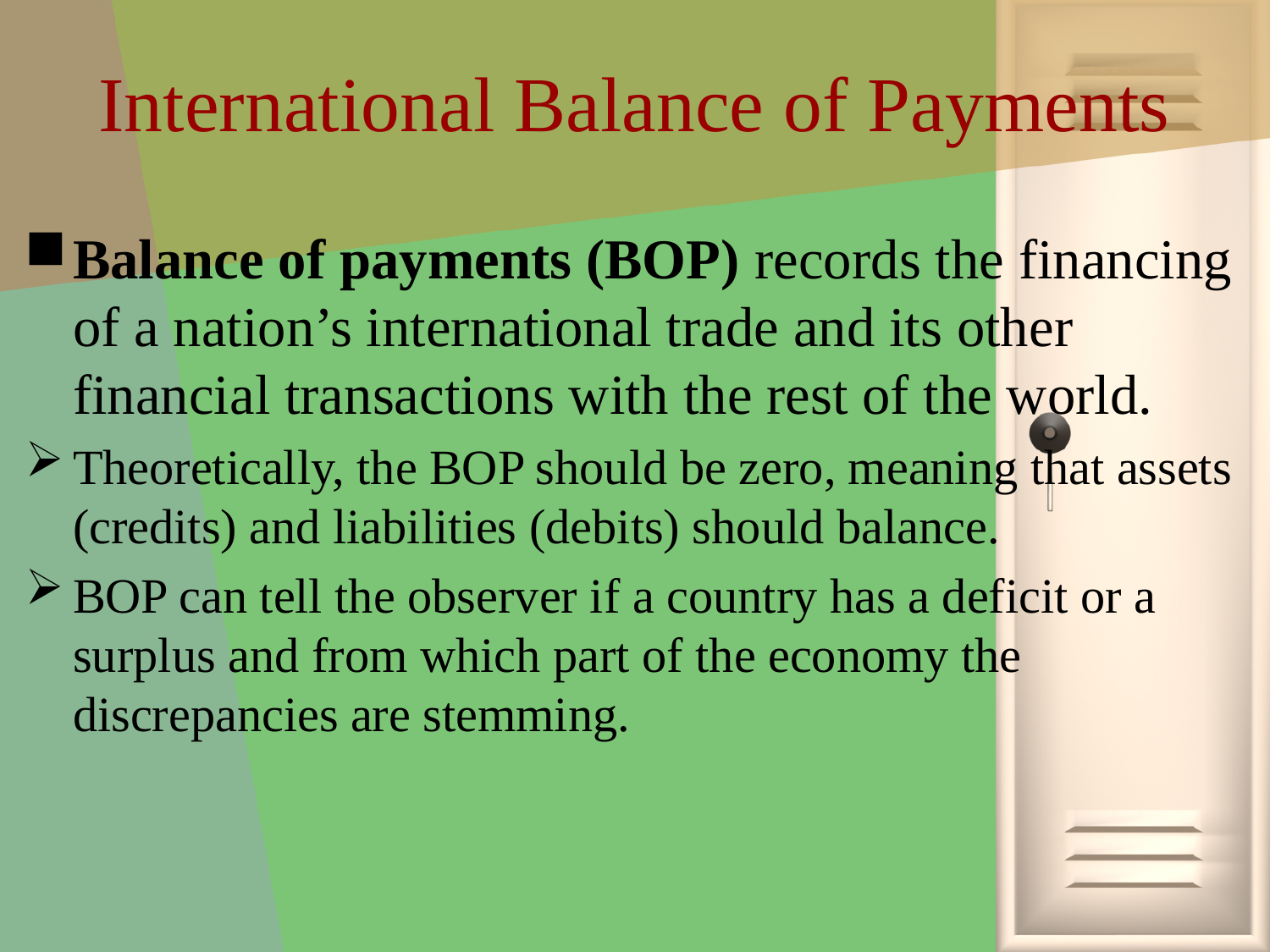

# International Balance of Payments
Balance of payments (BOP) records the financing of a nation’s international trade and its other financial transactions with the rest of the world.
Theoretically, the BOP should be zero, meaning that assets (credits) and liabilities (debits) should balance.
BOP can tell the observer if a country has a deficit or a surplus and from which part of the economy the discrepancies are stemming.